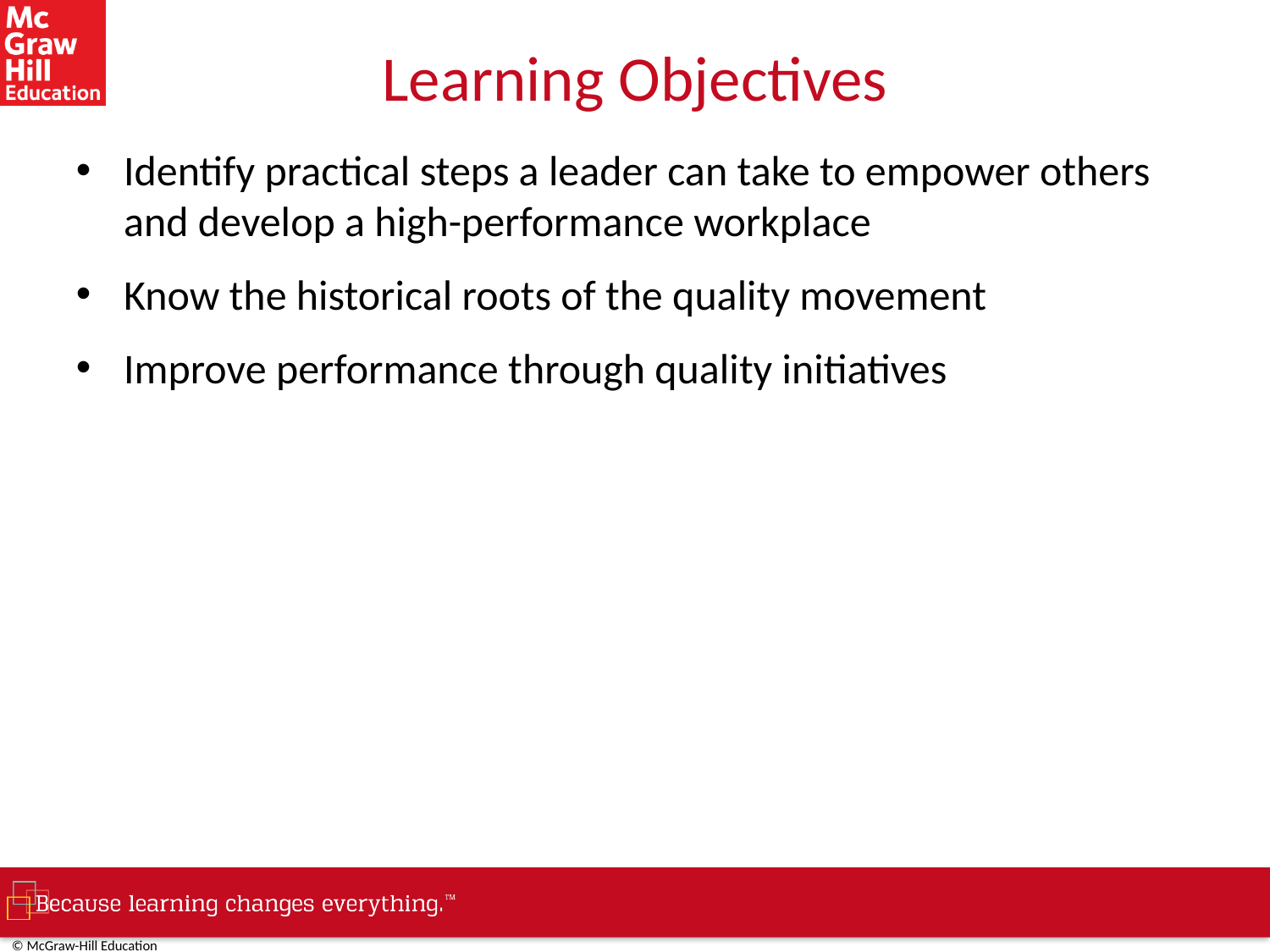

# Learning Objectives
Identify practical steps a leader can take to empower others and develop a high-performance workplace
Know the historical roots of the quality movement
Improve performance through quality initiatives